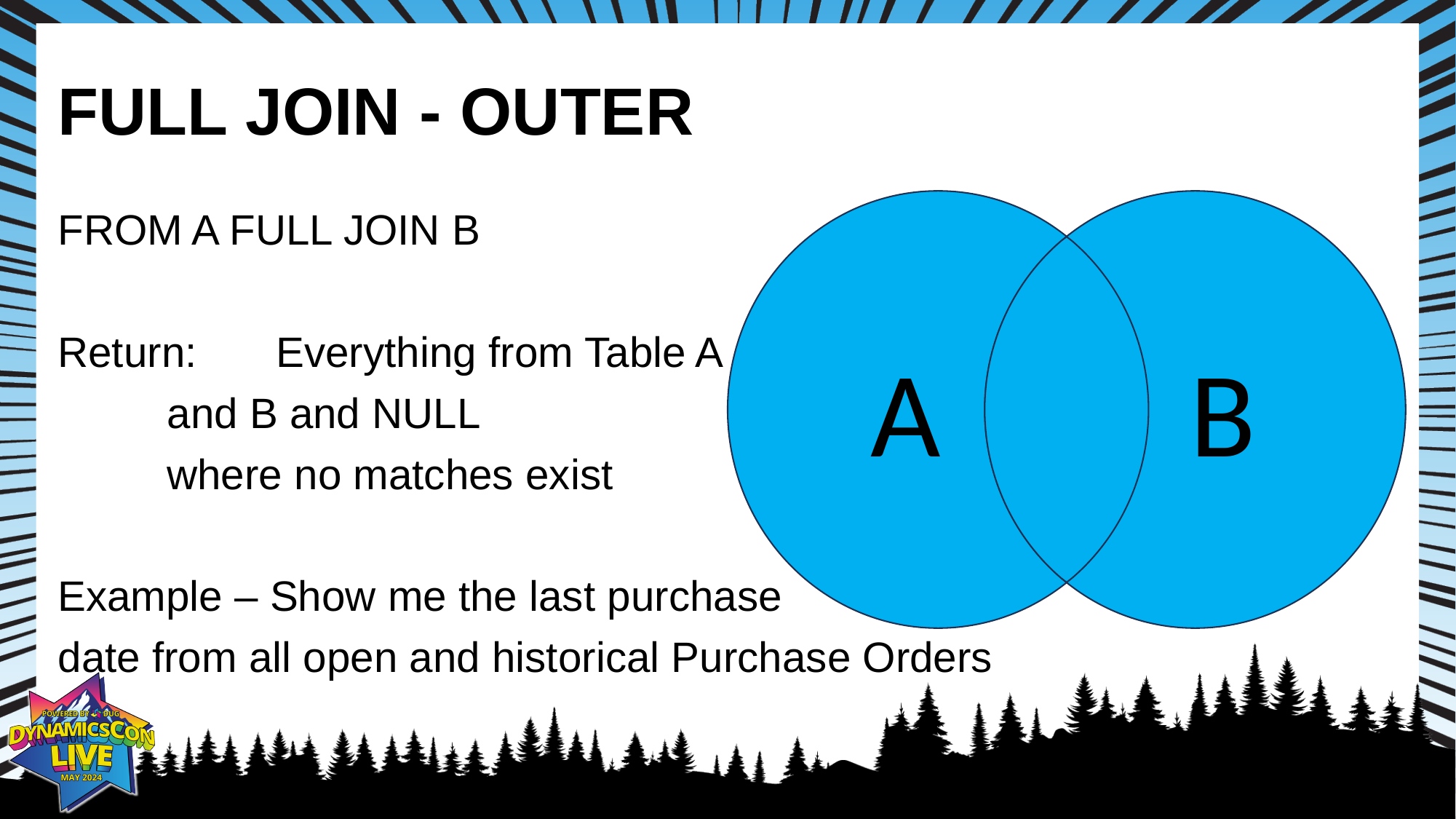

# FULL JOIN - OUTER

A
B
FROM A FULL JOIN B

Return:	Everything from Table A
	and B and NULL
	where no matches exist

Example – Show me the last purchase
date from all open and historical Purchase Orders